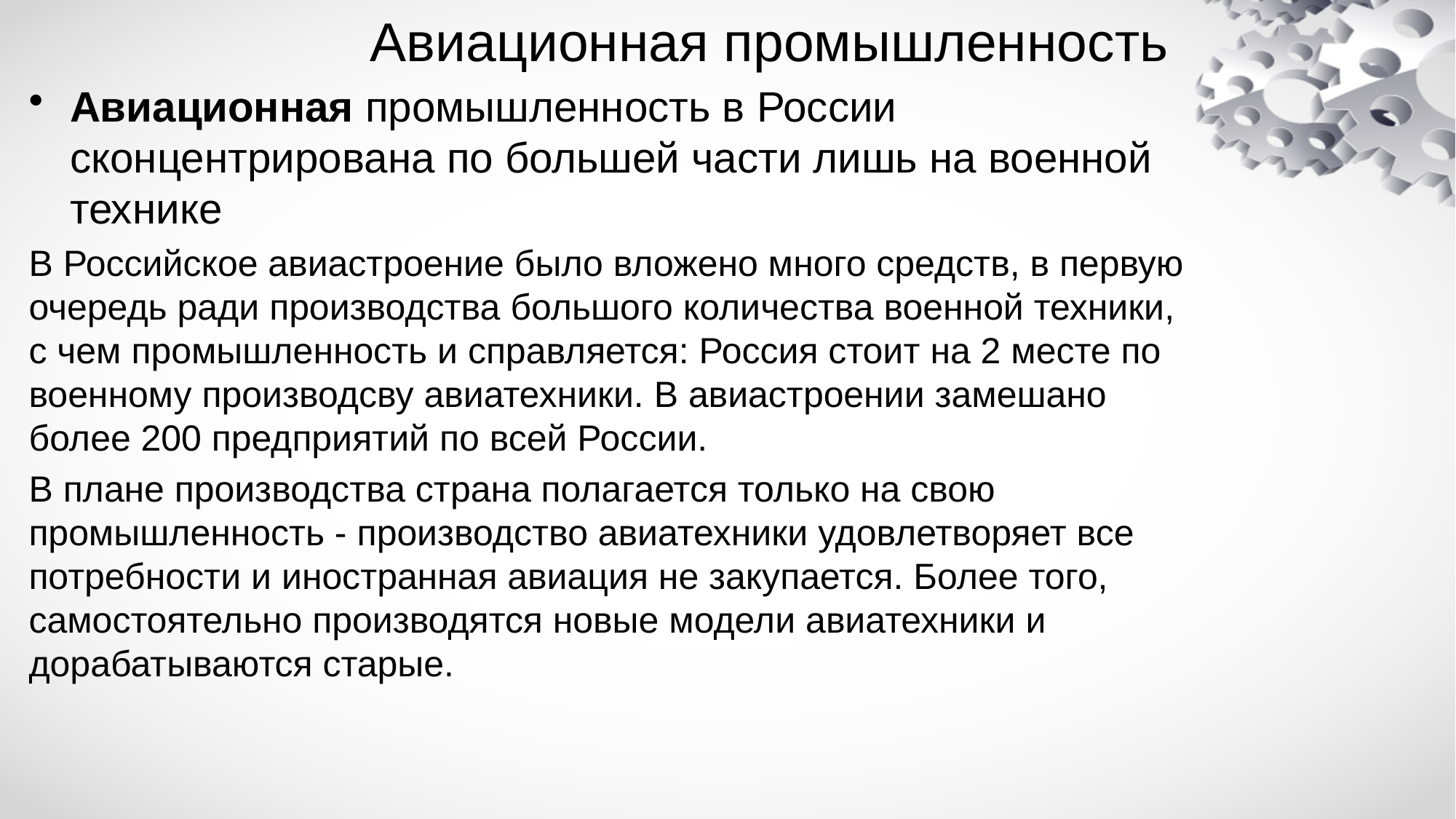

# Авиационная промышленность
Авиационная промышленность в России сконцентрирована по большей части лишь на военной технике
В Российское авиастроение было вложено много средств, в первую очередь ради производства большого количества военной техники, с чем промышленность и справляется: Россия стоит на 2 месте по военному производсву авиатехники. В авиастроении замешано более 200 предприятий по всей России.
В плане производства страна полагается только на свою промышленность - производство авиатехники удовлетворяет все потребности и иностранная авиация не закупается. Более того, самостоятельно производятся новые модели авиатехники и дорабатываются старые.